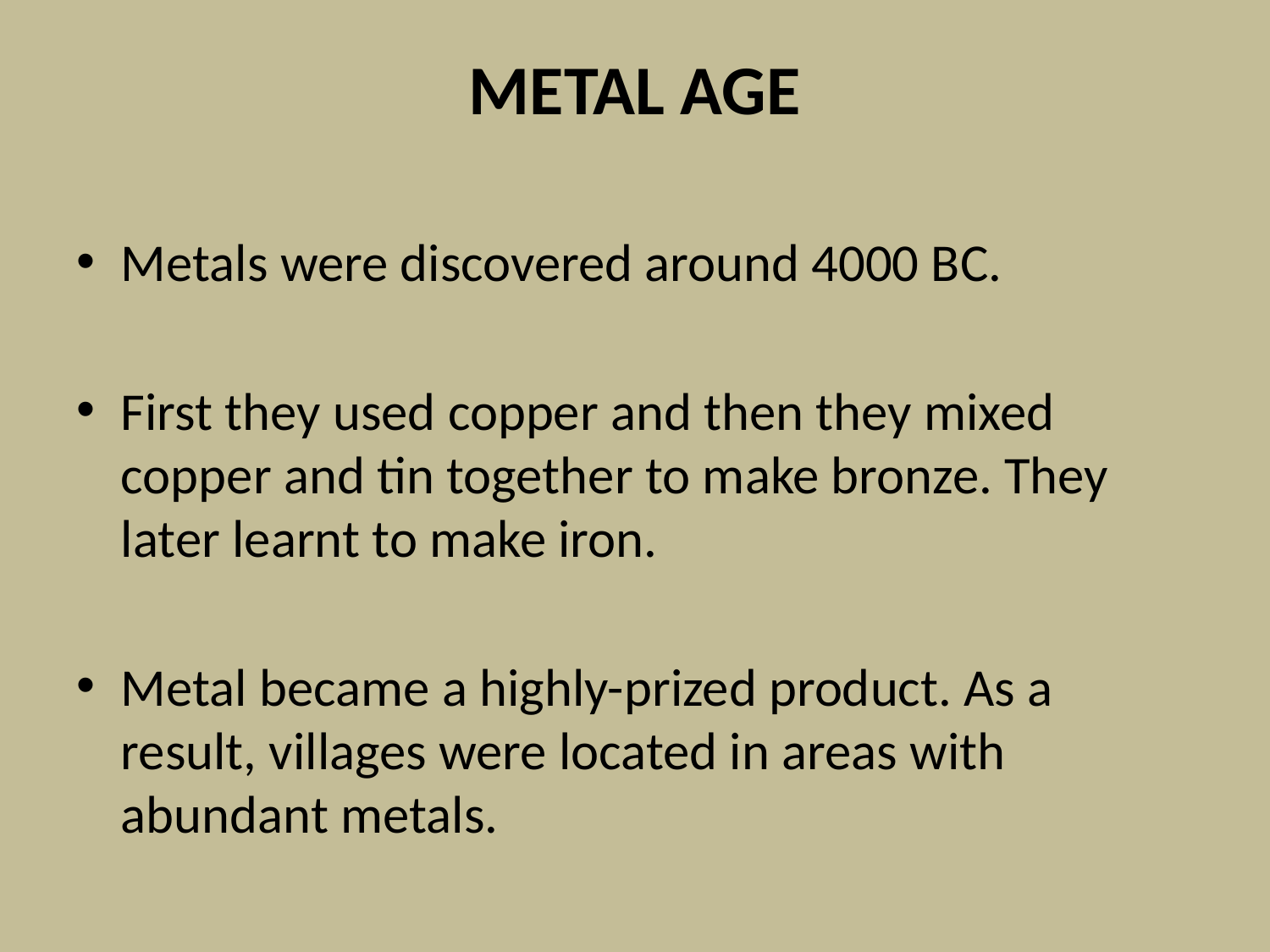

# METAL AGE
Metals were discovered around 4000 BC.

First they used copper and then they mixed copper and tin together to make bronze. They later learnt to make iron.

Metal became a highly-prized product. As a result, villages were located in areas with abundant metals.